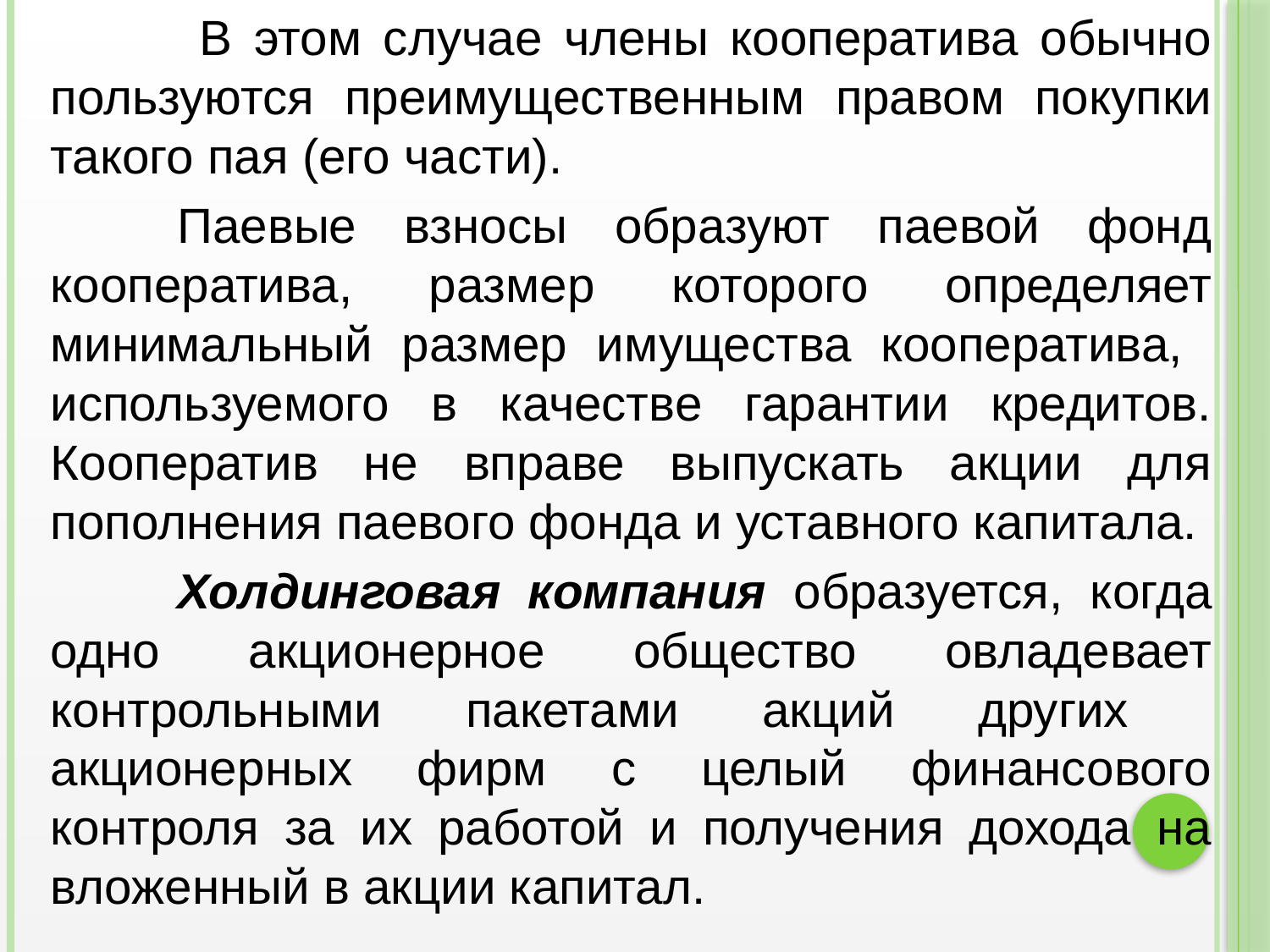

В этом случае члены кооператива обычно пользуются преимущественным правом покупки такого пая (его части).
		Паевые взносы образуют паевой фонд кооператива, размер которого определяет минимальный размер имущества кооператива,
используемого в качестве гарантии кредитов. Кооператив не вправе выпускать акции для пополнения паевого фонда и уставного капитала.
		Холдинговая компания образуется, когда одно акционерное общество овладевает контрольными пакетами акций других
акционерных фирм с целый финансового контроля за их работой и получения дохода на вложенный в акции капитал.